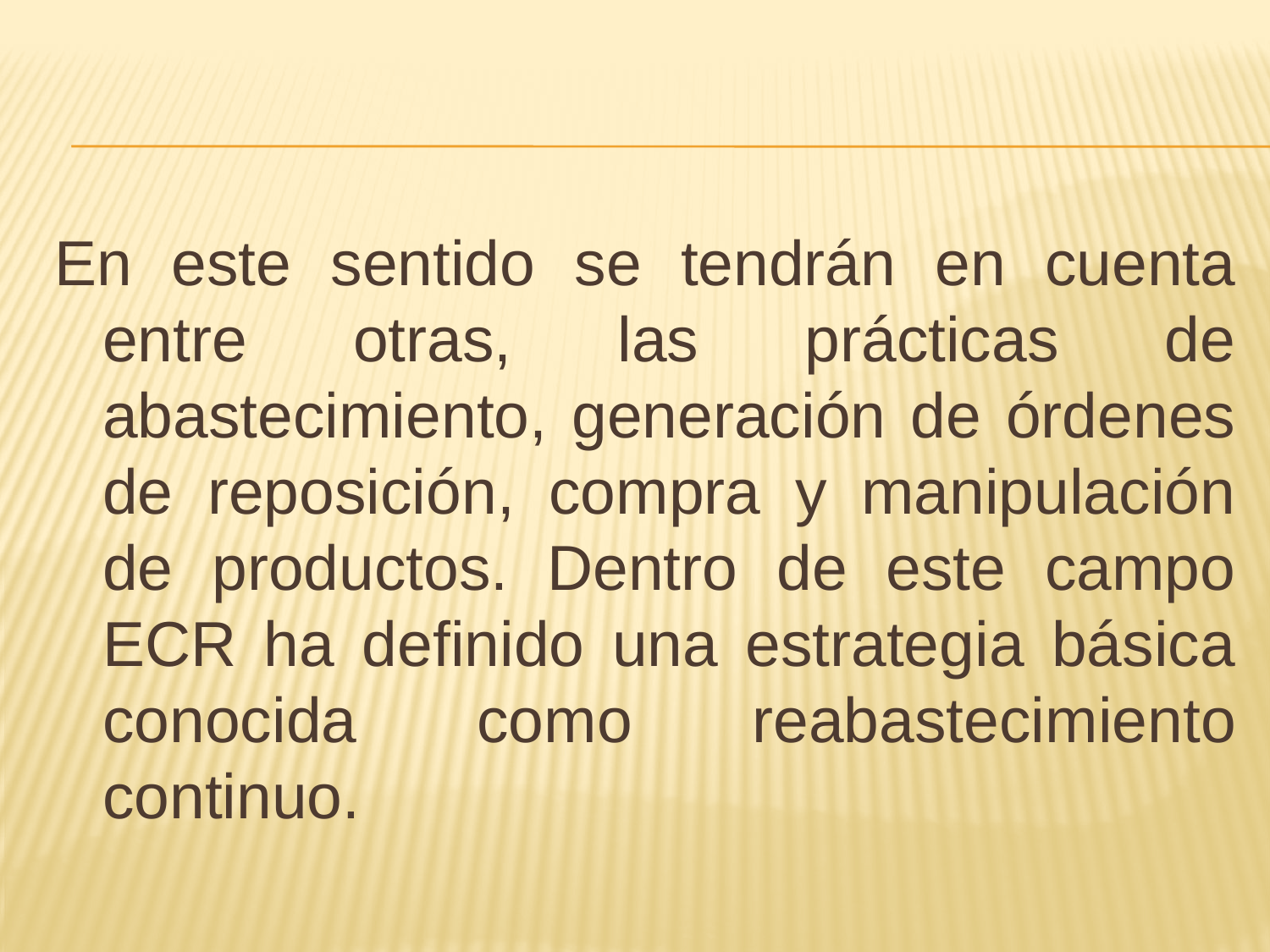

#
En este sentido se tendrán en cuenta entre otras, las prácticas de abastecimiento, generación de órdenes de reposición, compra y manipulación de productos. Dentro de este campo ECR ha definido una estrategia básica conocida como reabastecimiento continuo.